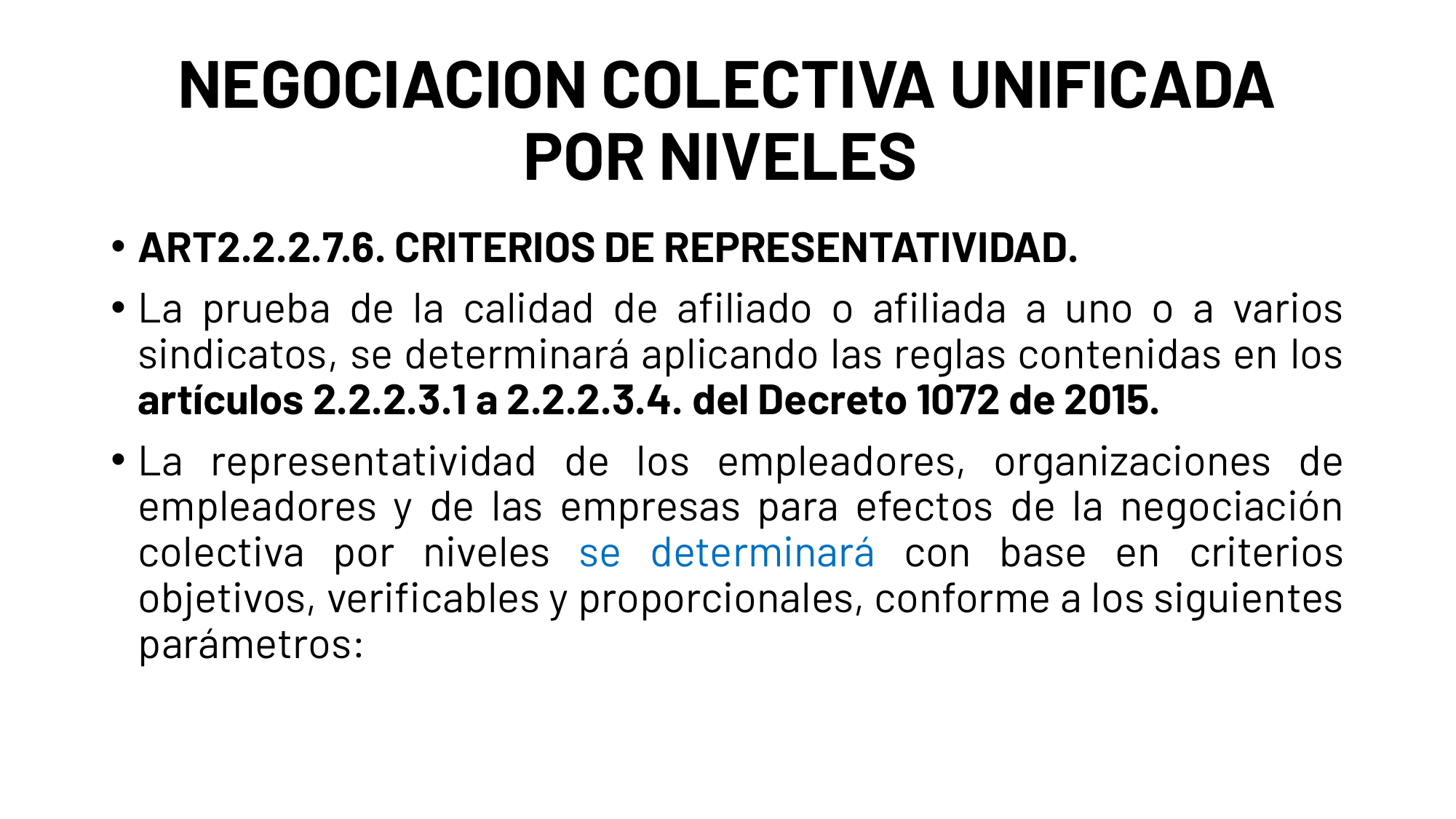

# NEGOCIACION COLECTIVA UNIFICADA POR NIVELES
ART2.2.2.7.6. CRITERIOS DE REPRESENTATIVIDAD.
La prueba de la calidad de afiliado o afiliada a uno o a varios sindicatos, se determinará aplicando las reglas contenidas en los artículos 2.2.2.3.1 a 2.2.2.3.4. del Decreto 1072 de 2015.
La representatividad de los empleadores, organizaciones de empleadores y de las empresas para efectos de la negociación colectiva por niveles se determinará con base en criterios objetivos, verificables y proporcionales, conforme a los siguientes parámetros: